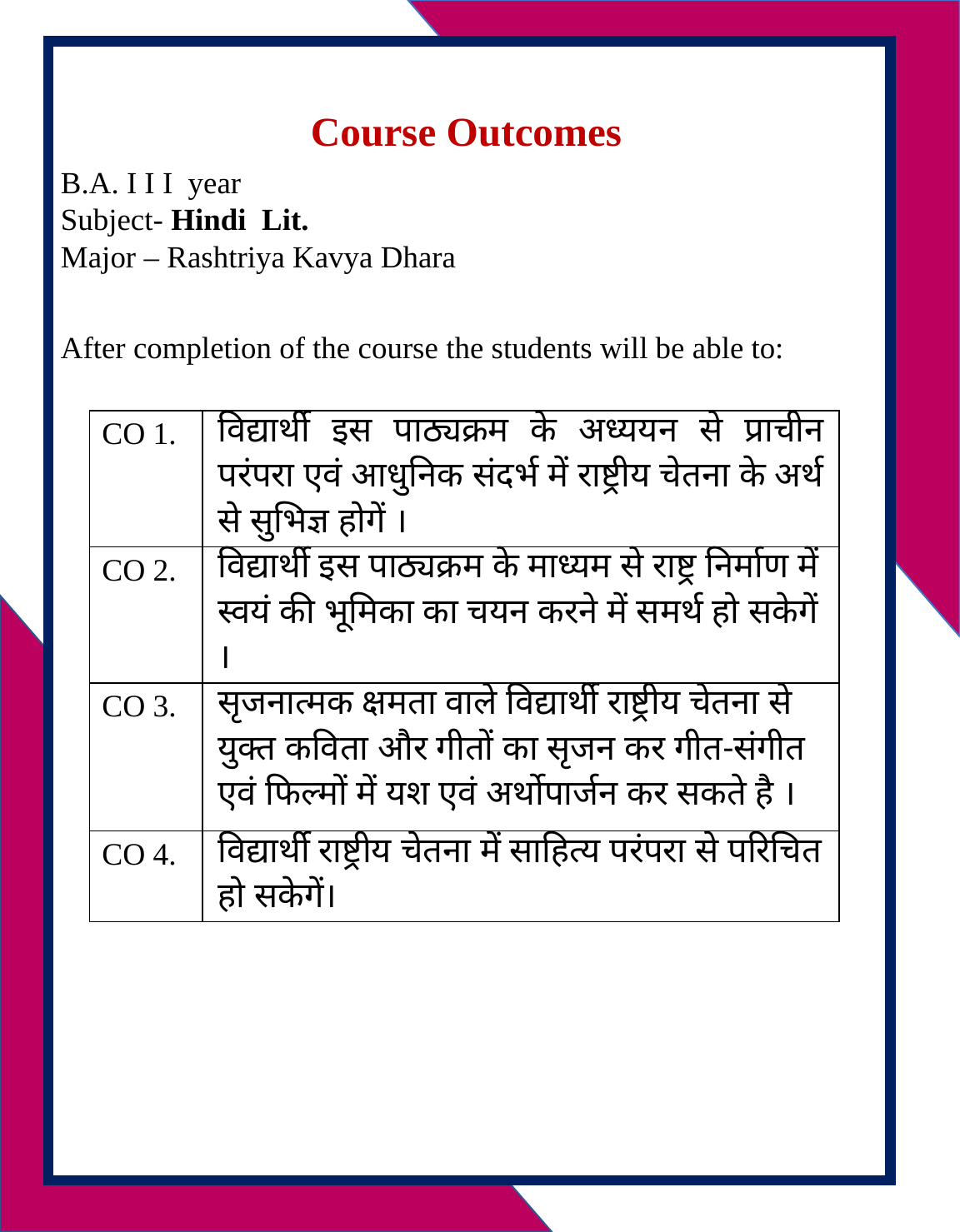

Course Outcomes
B.A. I I I  year
Subject- Hindi  Lit.
Major – Rashtriya Kavya Dhara

After completion of the course the students will be able to:

| CO 1. | विद्यार्थी इस पाठ्यक्रम के अध्ययन से प्राचीन परंपरा एवं आधुनिक संदर्भ में राष्ट्रीय चेतना के अर्थ से सुभिज्ञ होगें । |
| --- | --- |
| CO 2. | विद्यार्थी इस पाठ्यक्रम के माध्यम से राष्ट्र निर्माण में स्वयं की भूमिका का चयन करने में समर्थ हो सकेगें । |
| CO 3. | सृजनात्मक क्षमता वाले विद्यार्थी राष्ट्रीय चेतना से युक्त कविता और गीतों का सृजन कर गीत-संगीत एवं फिल्मों में यश एवं अर्थोपार्जन कर सकते है । |
| CO 4. | विद्यार्थी राष्ट्रीय चेतना में साहित्य परंपरा से परिचित हो सकेगें। |